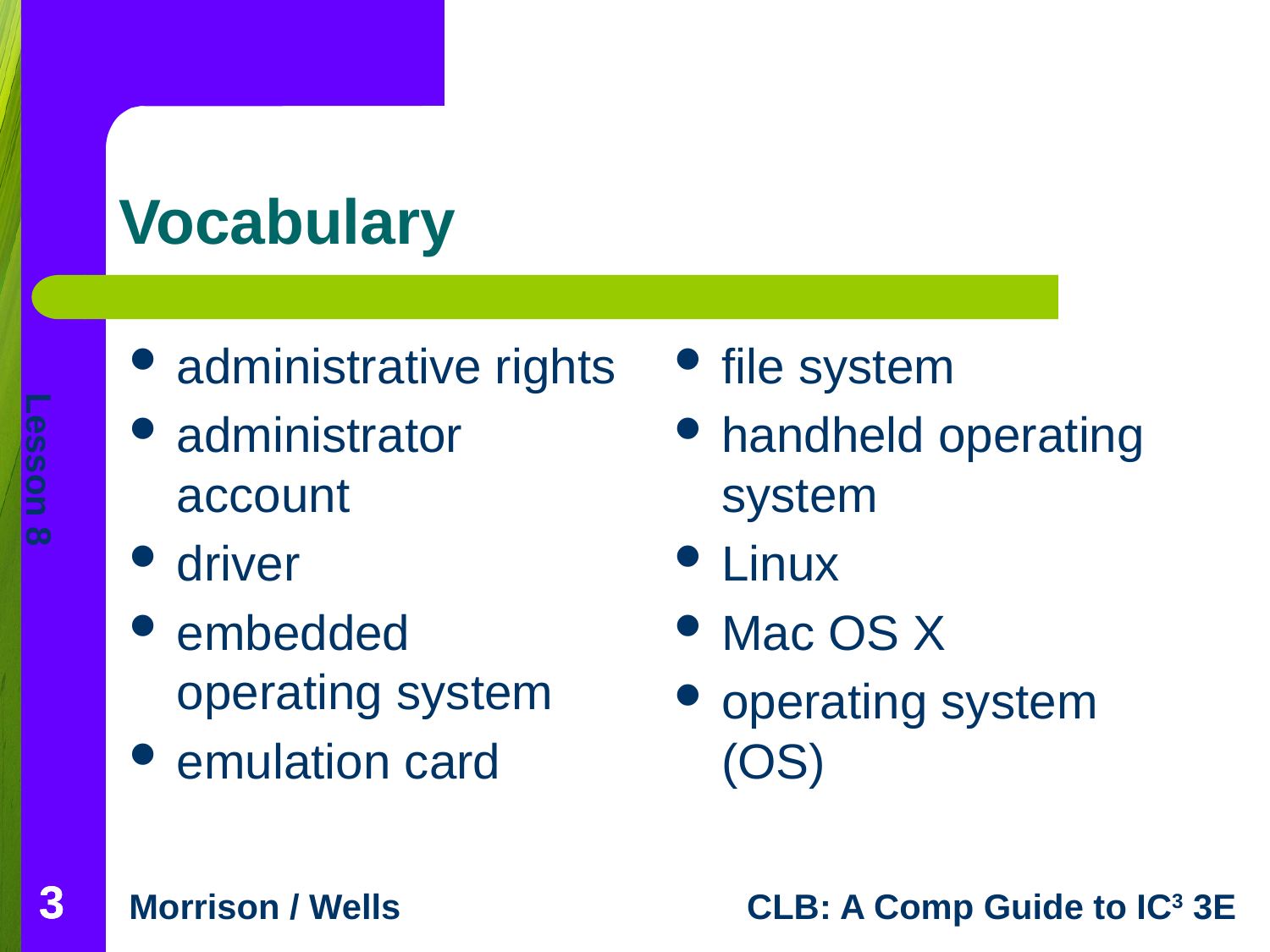

# Vocabulary
administrative rights
administrator account
driver
embedded operating system
emulation card
file system
handheld operating system
Linux
Mac OS X
operating system (OS)
3
3
3